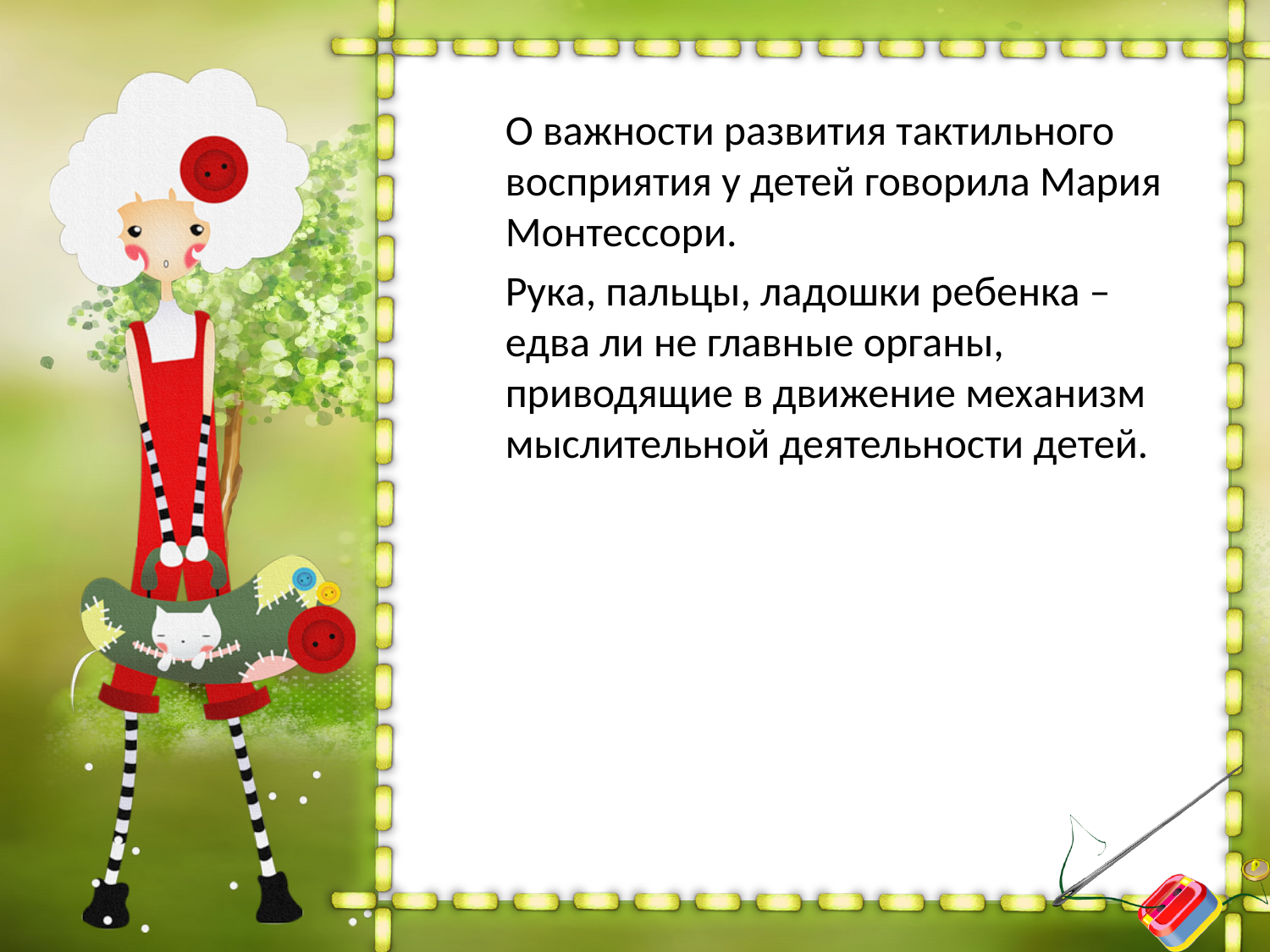

О важности развития тактильного восприятия у детей говорила Мария Монтессори.
     Рука, пальцы, ладошки ребенка – едва ли не главные органы, приводящие в движение механизм мыслительной деятельности детей.